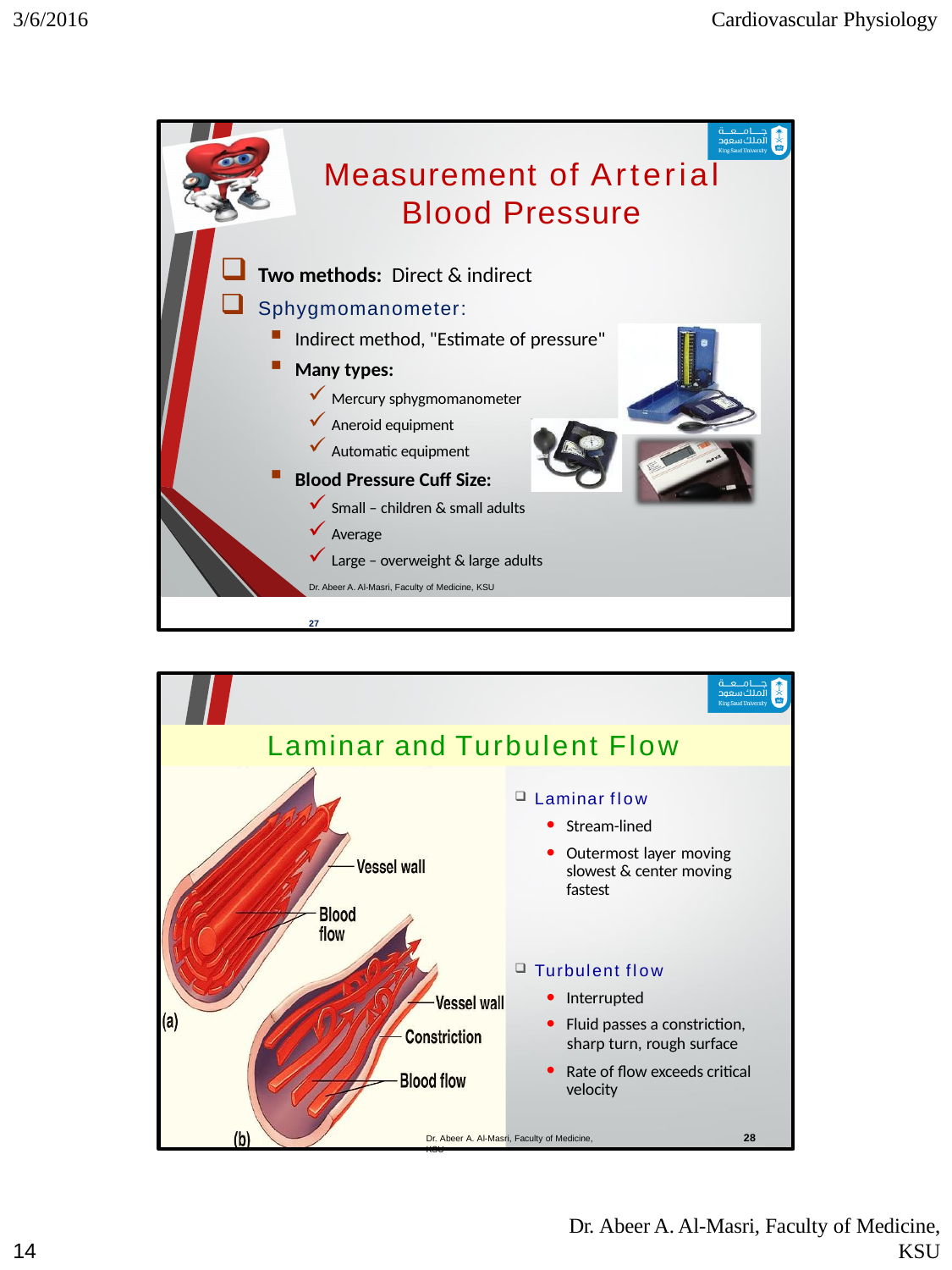

3/6/2016
Cardiovascular Physiology

Measurement of Arterial
Blood Pressure

Two methods:  Direct & indirect
Sphygmomanometer:
Indirect method, "Estimate of pressure"
Many types:
Mercury sphygmomanometer
Aneroid equipment
Automatic equipment
Blood Pressure Cuff Size:
Small – children & small adults
Average
Large – overweight & large adults
Dr. Abeer A. Al-Masri, Faculty of Medicine, KSU	27

Laminar and Turbulent Flow

Laminar flow
Stream-lined
Outermost layer moving  slowest & center moving  fastest

Turbulent flow
Interrupted
Fluid passes a constriction,
sharp turn, rough surface
Rate of flow exceeds critical  velocity

28
Dr. Abeer A. Al-Masri, Faculty of Medicine, KSU
Dr. Abeer A. Al-Masri, Faculty of Medicine,
KSU
14